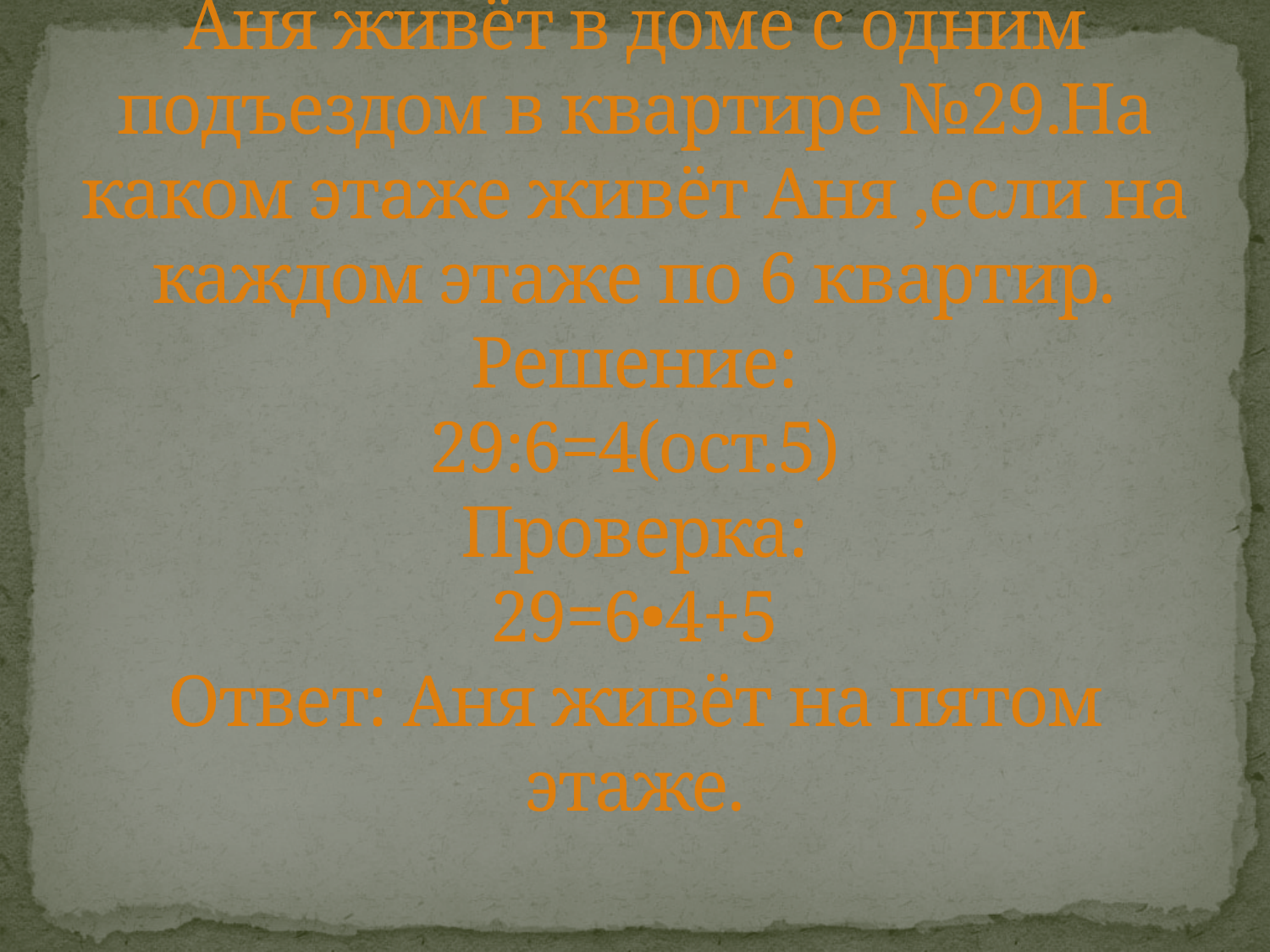

# Задача1 Аня живёт в доме с одним подъездом в квартире №29.На каком этаже живёт Аня ,если на каждом этаже по 6 квартир. Решение: 29:6=4(ост.5) Проверка: 29=6•4+5 Ответ: Аня живёт на пятом этаже.